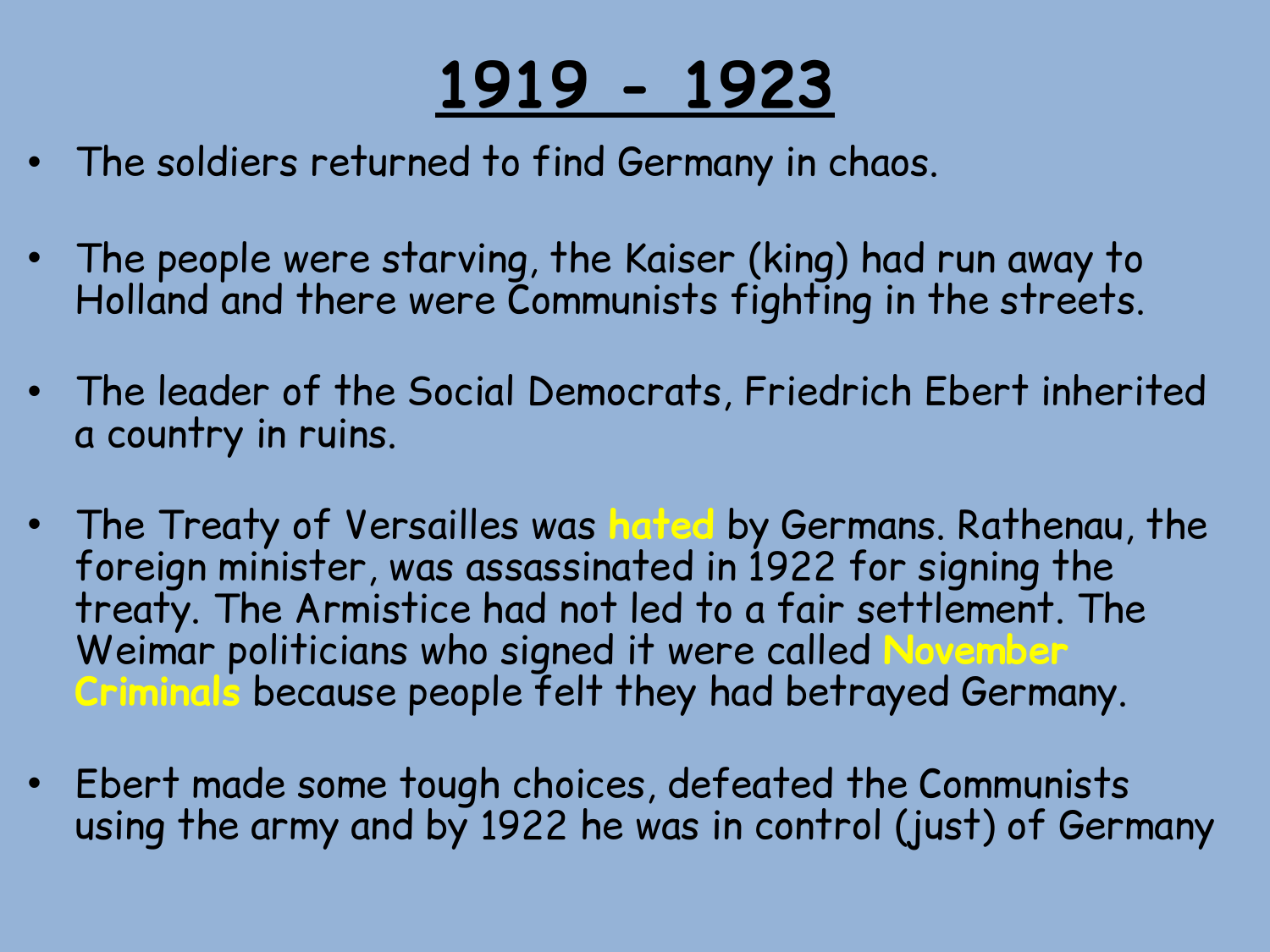

# 1919 - 1923
The soldiers returned to find Germany in chaos.
The people were starving, the Kaiser (king) had run away to Holland and there were Communists fighting in the streets.
The leader of the Social Democrats, Friedrich Ebert inherited a country in ruins.
The Treaty of Versailles was hated by Germans. Rathenau, the foreign minister, was assassinated in 1922 for signing the treaty. The Armistice had not led to a fair settlement. The Weimar politicians who signed it were called November Criminals because people felt they had betrayed Germany.
Ebert made some tough choices, defeated the Communists using the army and by 1922 he was in control (just) of Germany